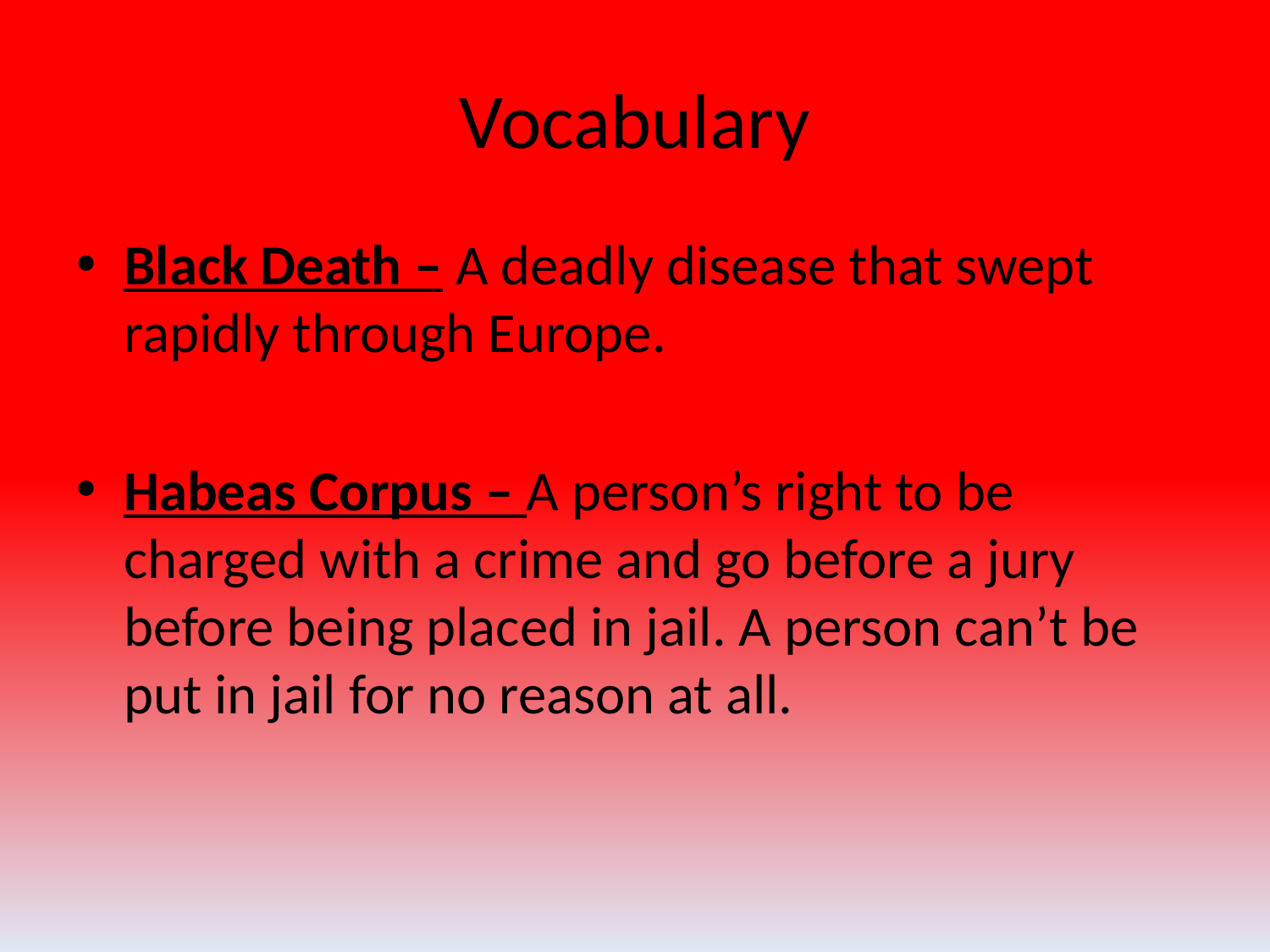

# Vocabulary
Black Death – A deadly disease that swept rapidly through Europe.

Habeas Corpus – A person’s right to be charged with a crime and go before a jury before being placed in jail. A person can’t be put in jail for no reason at all.